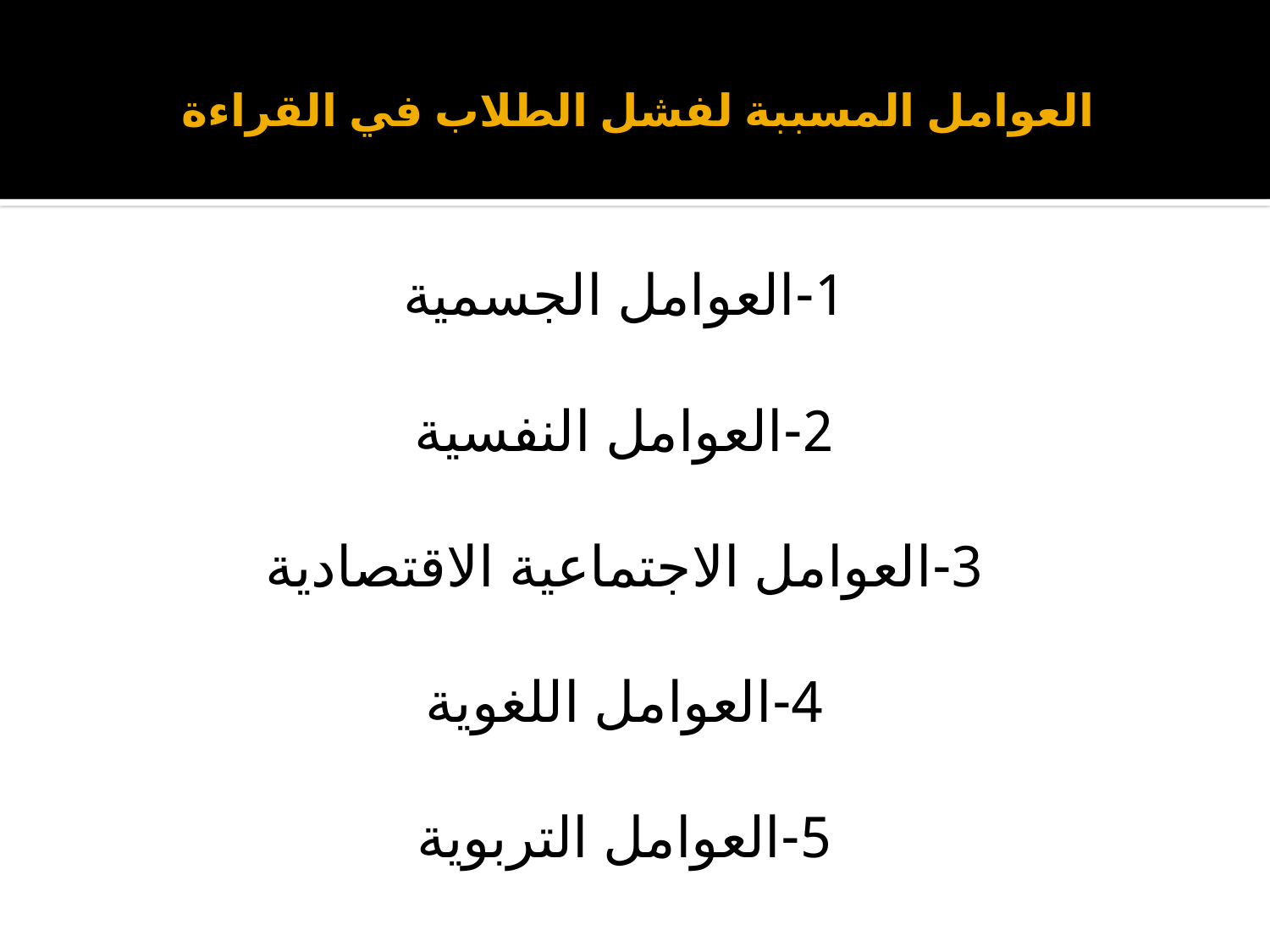

# العوامل المسببة لفشل الطلاب في القراءة
1-العوامل الجسمية

2-العوامل النفسية

3-العوامل الاجتماعية الاقتصادية

4-العوامل اللغوية

5-العوامل التربوية